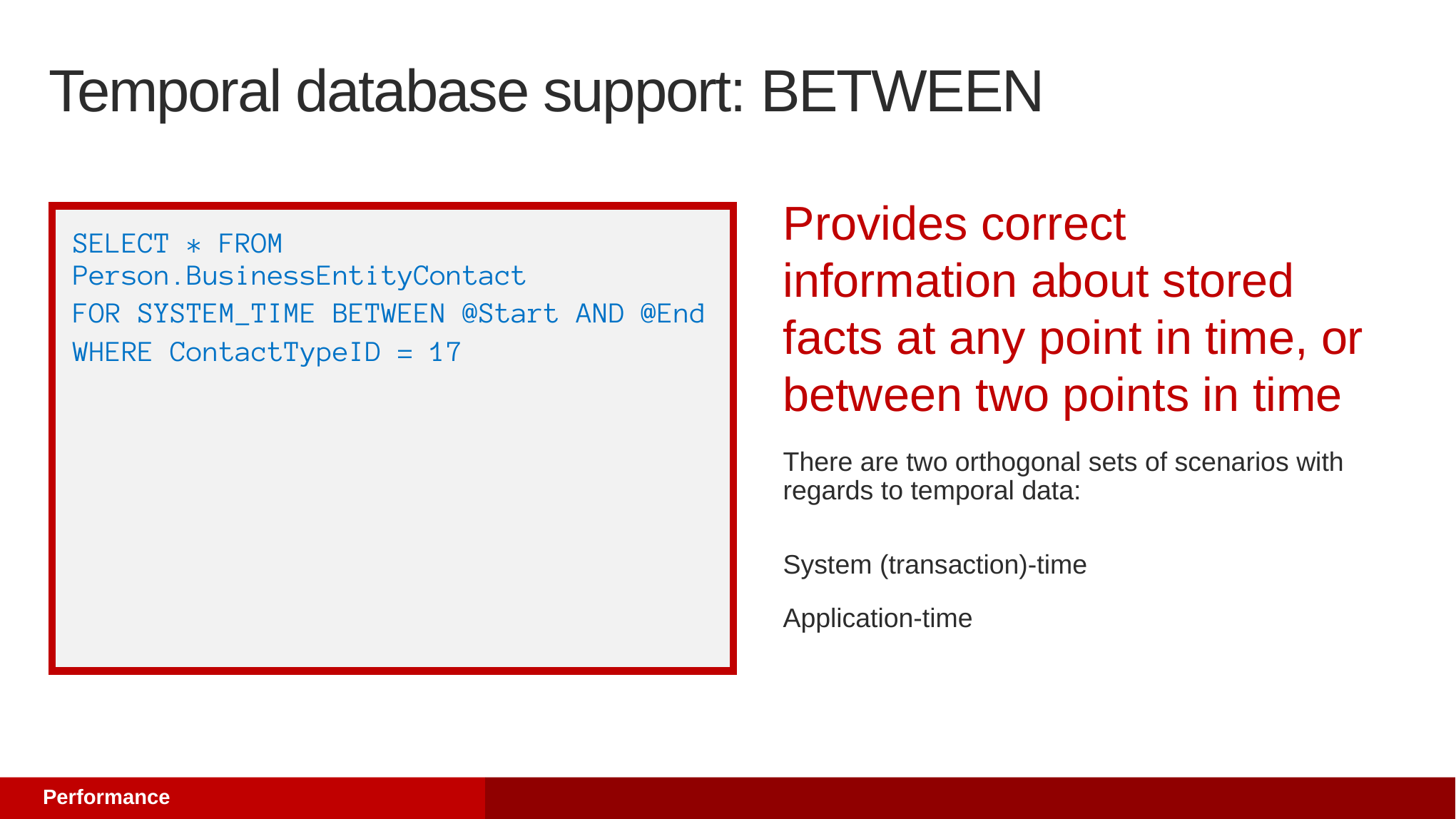

Temporal database support: BETWEEN
Provides correct information about stored facts at any point in time, or between two points in time

There are two orthogonal sets of scenarios with regards to temporal data:

System (transaction)-time
Application-time
SELECT * FROM Person.BusinessEntityContact
FOR SYSTEM_TIME BETWEEN @Start AND @End
WHERE ContactTypeID = 17

Performance